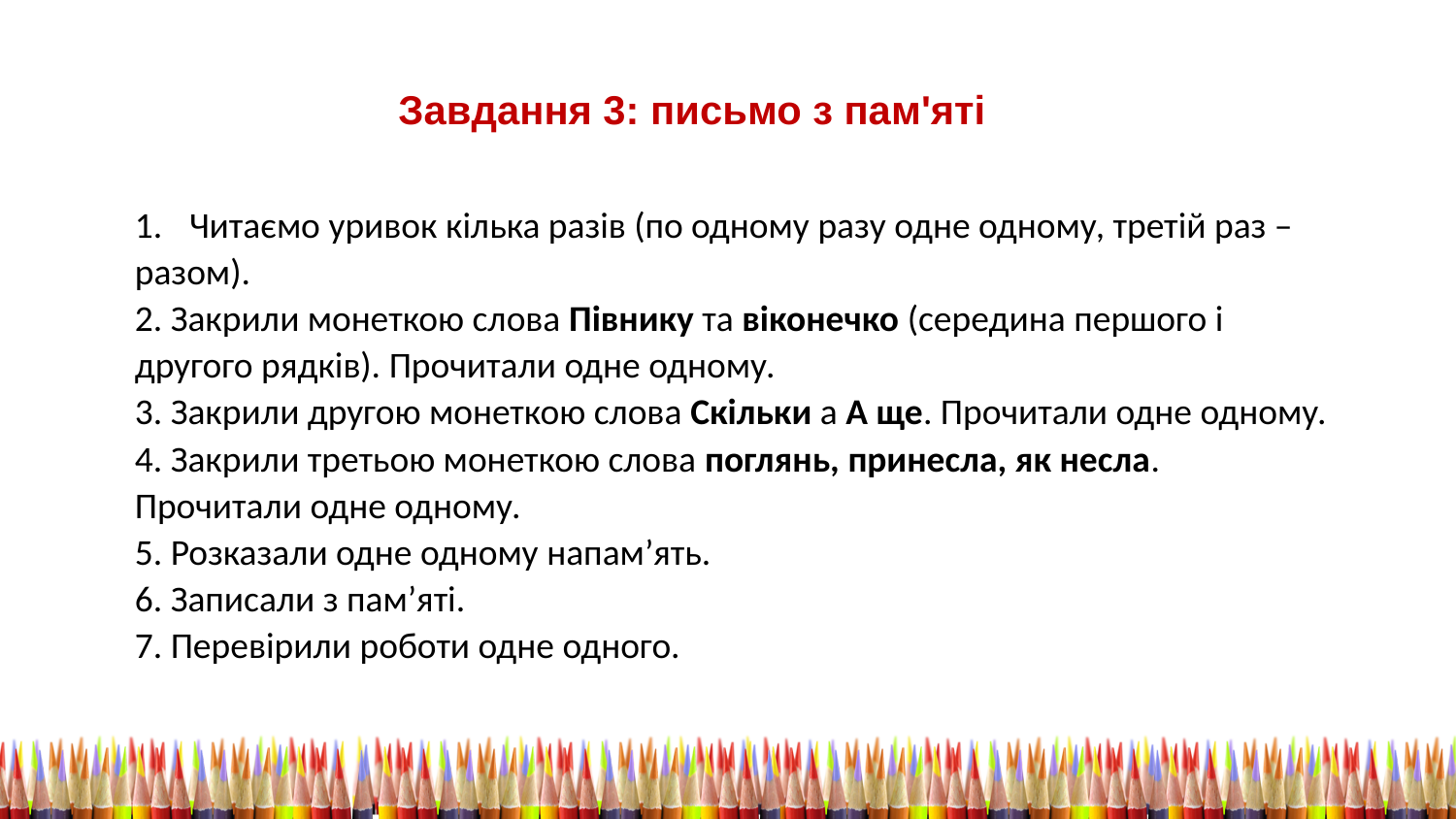

Завдання 3: письмо з пам'яті
Читаємо уривок кілька разів (по одному разу одне одному, третій раз –
разом).
2. Закрили монеткою слова Півнику та віконечко (середина першого і
другого рядків). Прочитали одне одному.
3. Закрили другою монеткою слова Скільки а А ще. Прочитали одне одному.
4. Закрили третьою монеткою слова поглянь, принесла, як несла.
Прочитали одне одному.
5. Розказали одне одному напам’ять.
6. Записали з пам’яті.
7. Перевірили роботи одне одного.